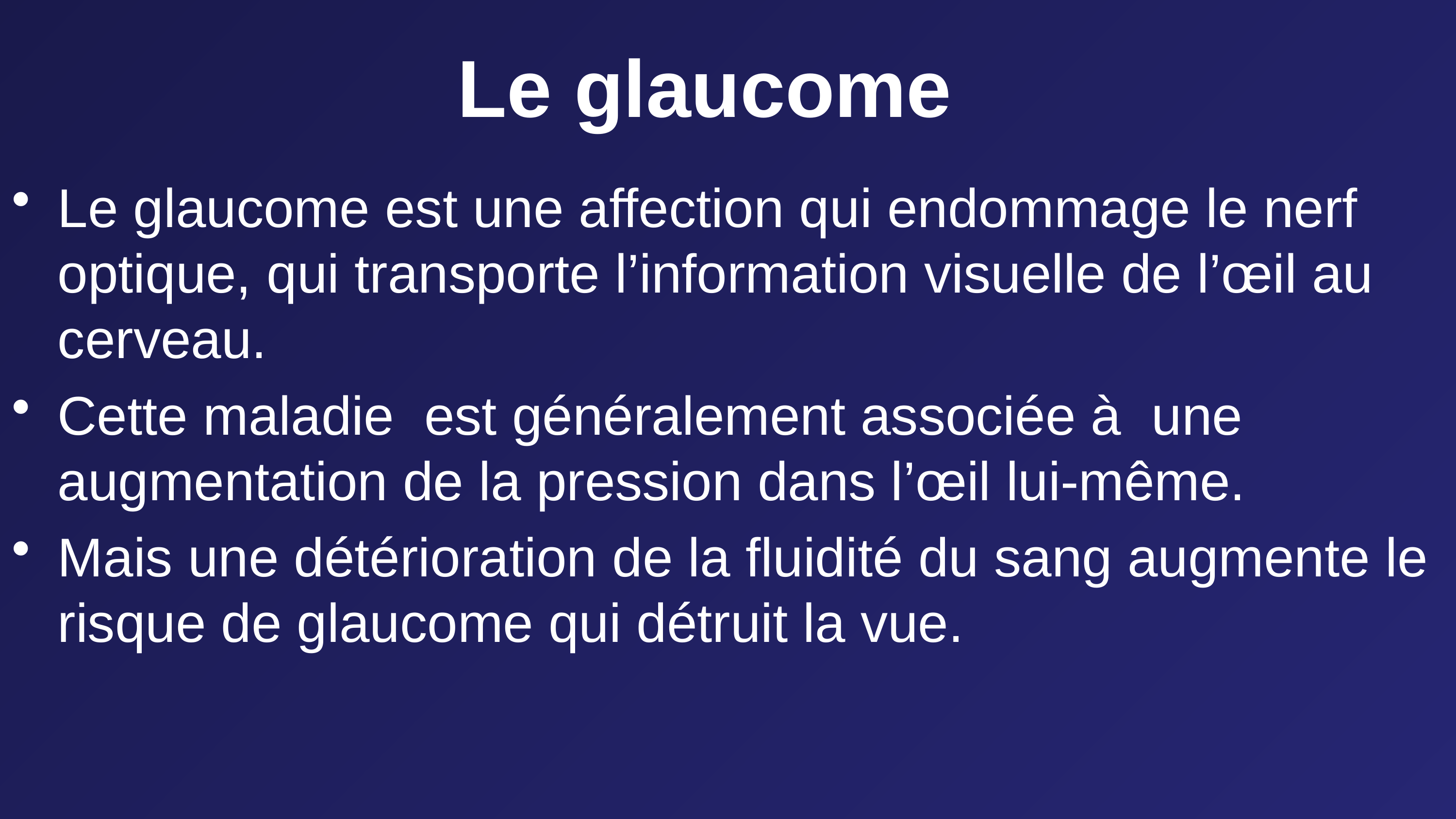

# Le glaucome
Le glaucome est une affection qui endommage le nerf optique, qui transporte l’information visuelle de l’œil au cerveau.
Cette maladie  est généralement associée à  une augmentation de la pression dans l’œil lui-même.
Mais une détérioration de la fluidité du sang augmente le risque de glaucome qui détruit la vue.